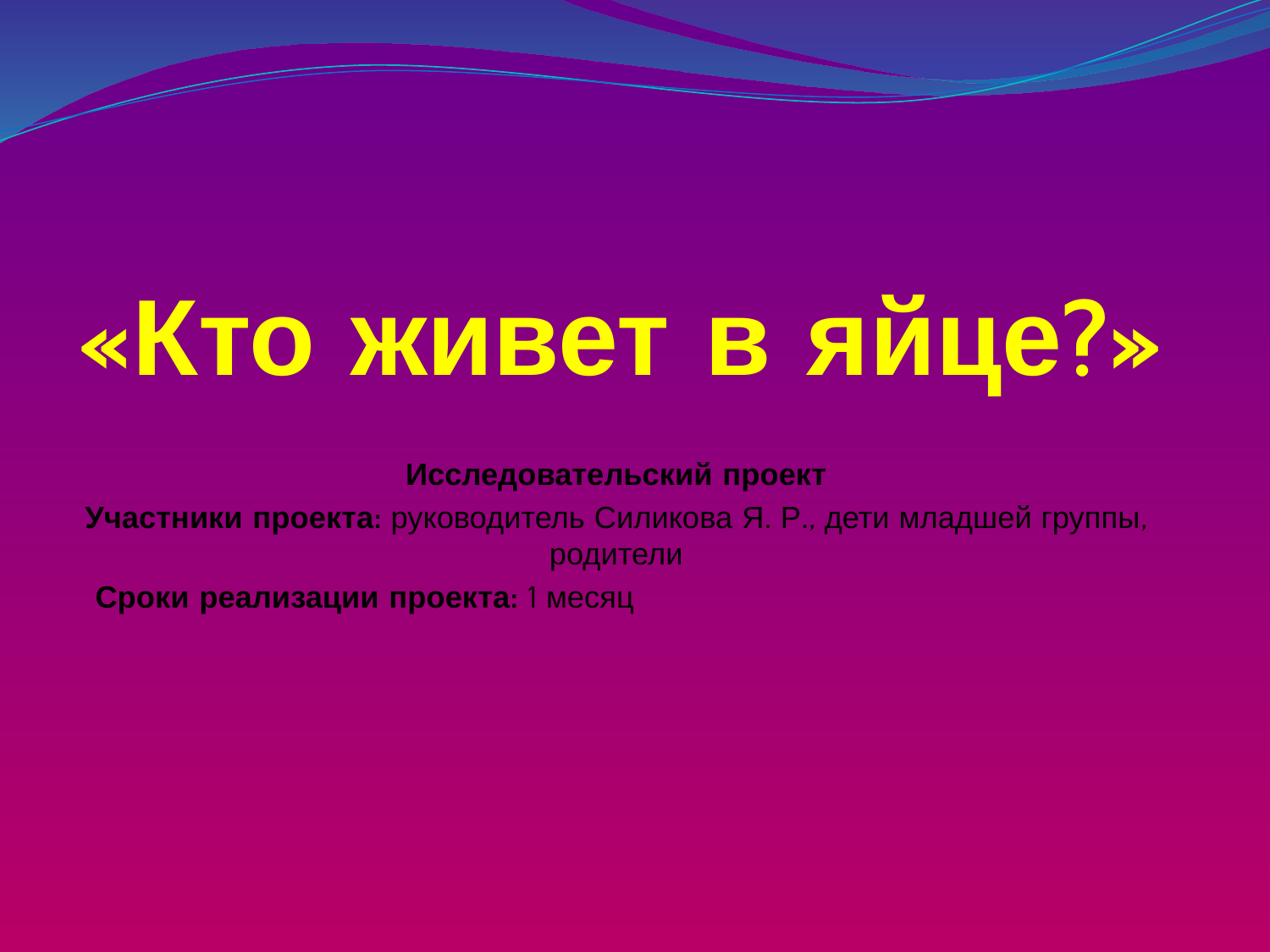

# «Кто живет в яйце?»
Исследовательский проект
Участники проекта: руководитель Силикова Я. Р., дети младшей группы, родители
Сроки реализации проекта: 1 месяц